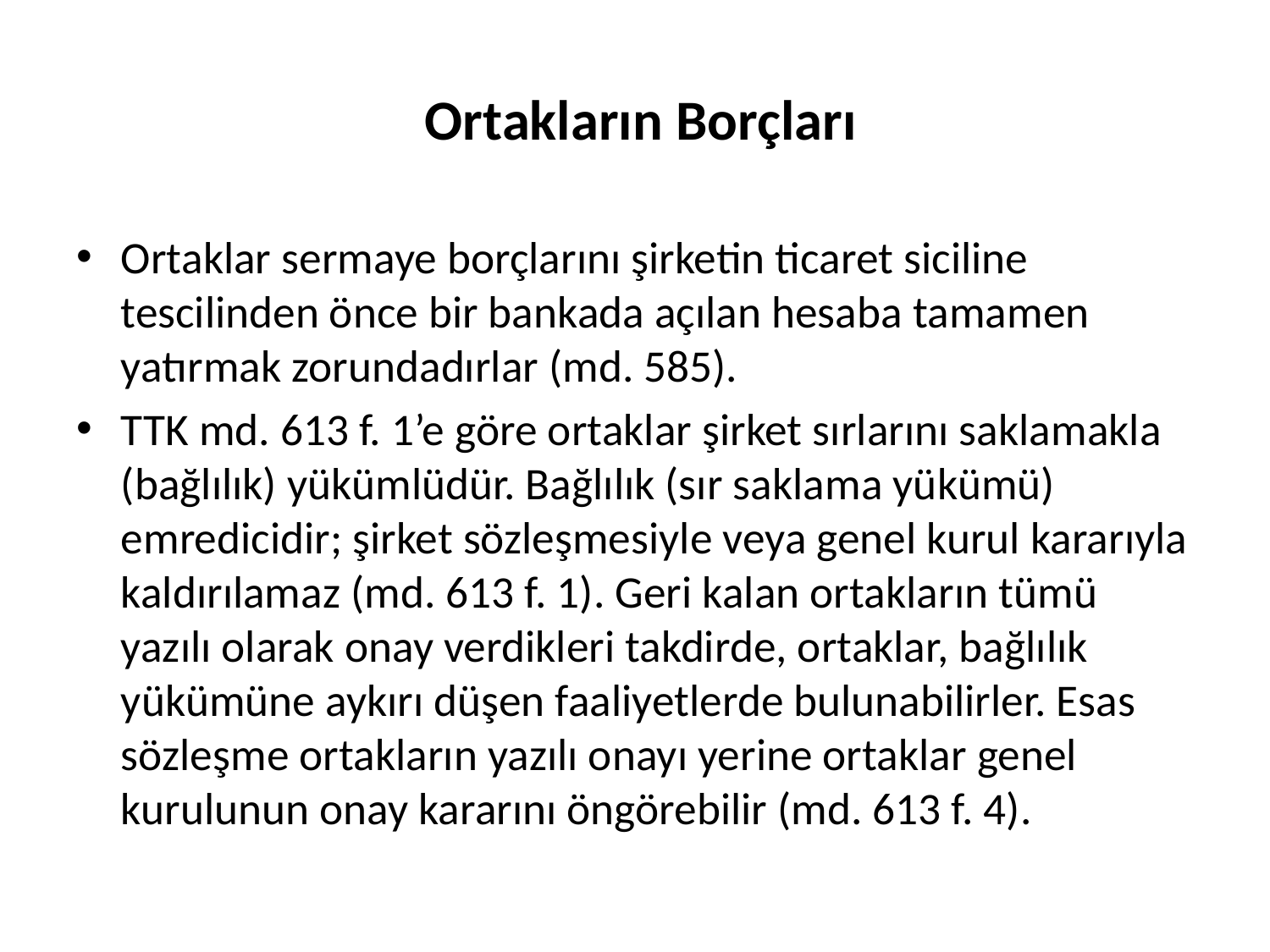

# Ortakların Borçları
Ortaklar sermaye borçlarını şirketin ticaret siciline tescilinden önce bir bankada açılan hesaba tamamen yatırmak zorundadırlar (md. 585).
TTK md. 613 f. 1’e göre ortaklar şirket sırlarını saklamakla (bağlılık) yükümlüdür. Bağlılık (sır saklama yükümü) emredicidir; şirket sözleşmesiyle veya genel kurul kararıyla kaldırılamaz (md. 613 f. 1). Geri kalan ortakların tümü yazılı olarak onay verdikleri takdirde, ortaklar, bağlılık yükümüne aykırı düşen faaliyetlerde bulunabilirler. Esas sözleşme ortakların yazılı onayı yerine ortaklar genel kurulunun onay kararını öngörebilir (md. 613 f. 4).